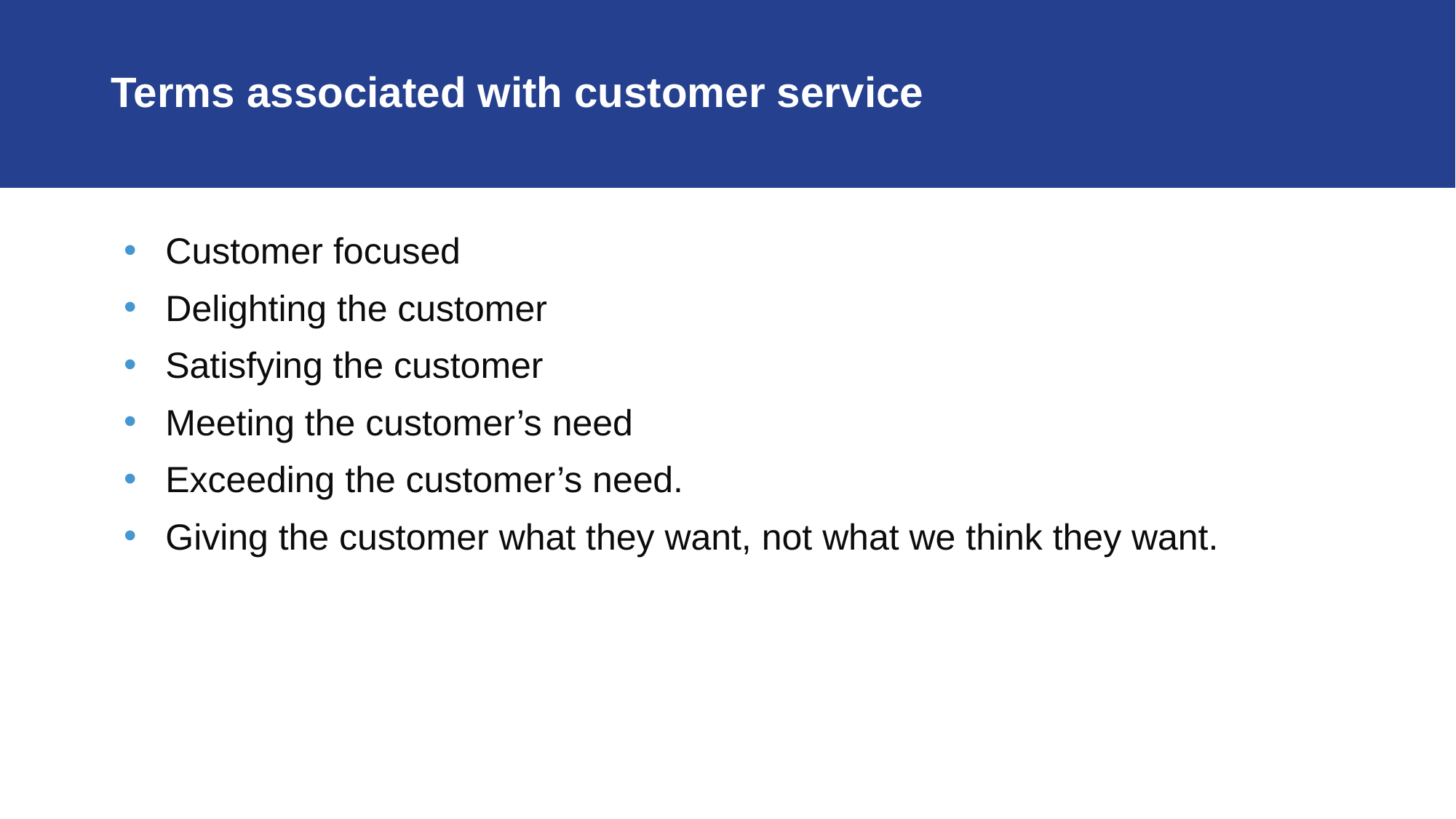

# Terms associated with customer service
Customer focused
Delighting the customer
Satisfying the customer
Meeting the customer’s need
Exceeding the customer’s need.
Giving the customer what they want, not what we think they want.